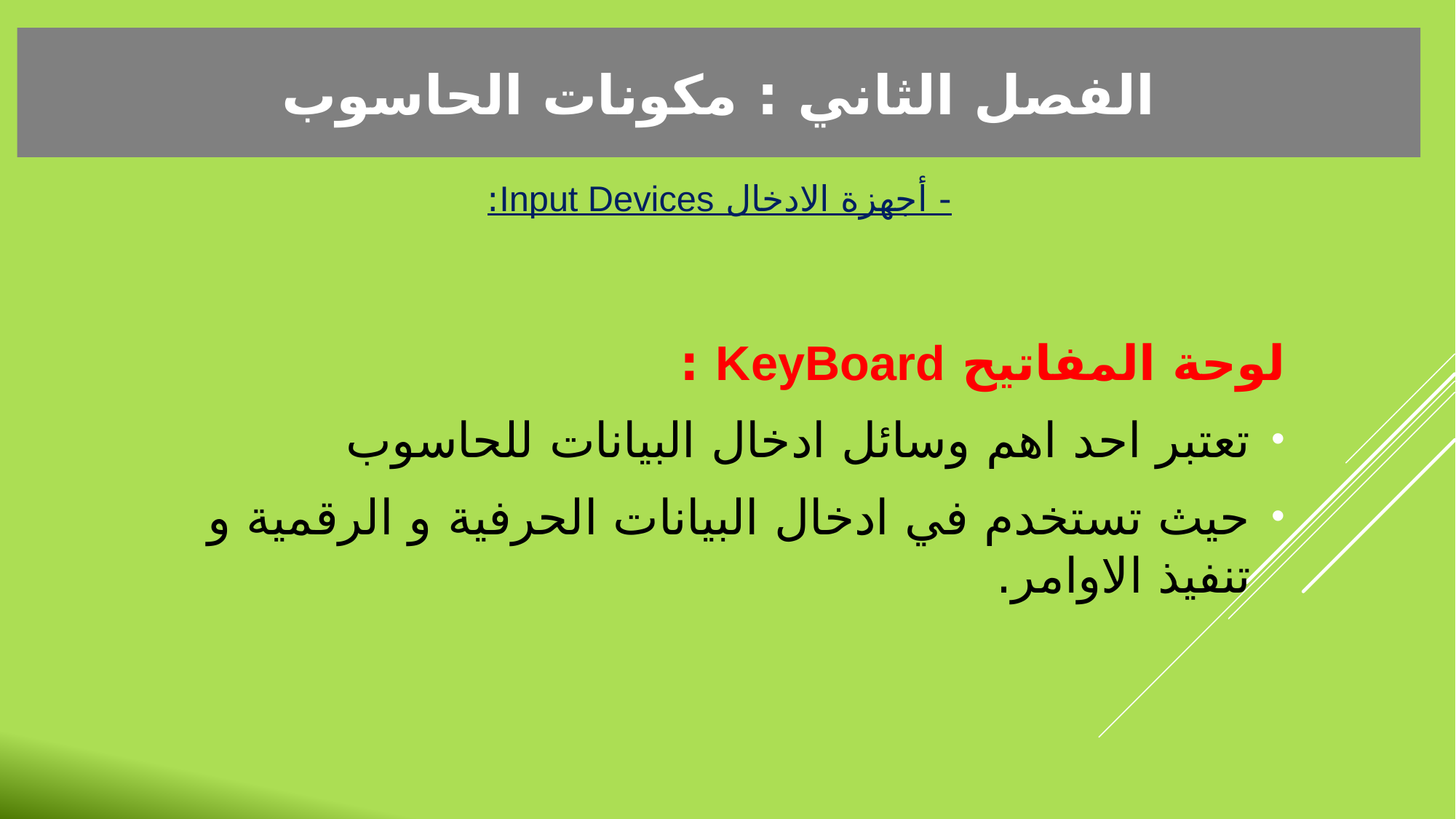

الفصل الثاني : مكونات الحاسوب
- أجهزة الادخال Input Devices:
لوحة المفاتيح KeyBoard :
تعتبر احد اهم وسائل ادخال البيانات للحاسوب
حيث تستخدم في ادخال البيانات الحرفية و الرقمية و تنفيذ الاوامر.